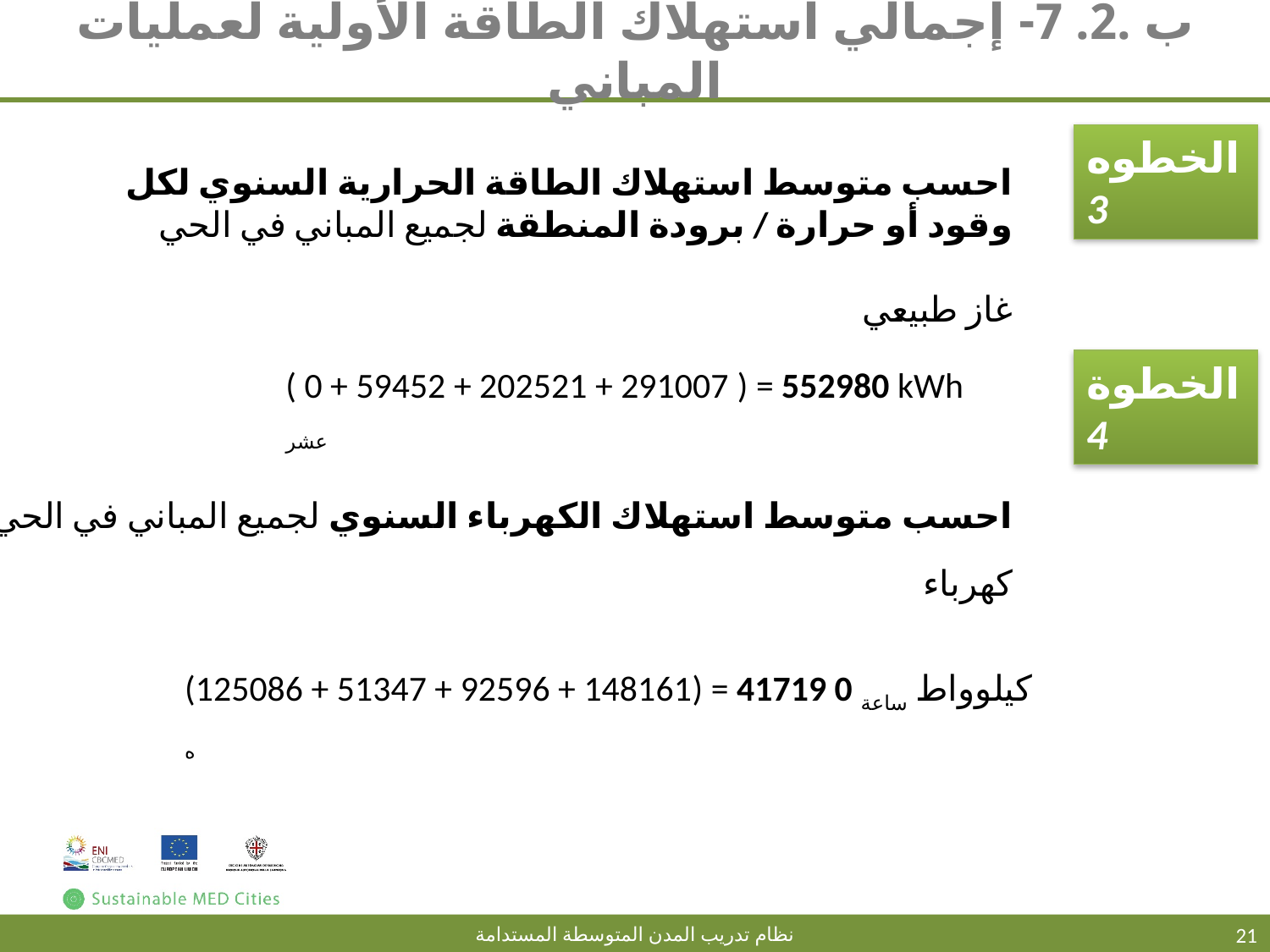

# ب .2. 7- إجمالي استهلاك الطاقة الأولية لعمليات المباني
الخطوه 3
احسب متوسط استهلاك الطاقة الحرارية السنوي لكل وقود أو حرارة / برودة المنطقة لجميع المباني في الحي

غاز طبيعي
الخطوة 4
( 0 + 59452 + 202521 + 291007 ) = 552980 kWh عشر
احسب متوسط استهلاك الكهرباء السنوي لجميع المباني في الحي

كهرباء
(125086 + 51347 + 92596 + 148161) = 41719 0 كيلوواط ساعة ه

21